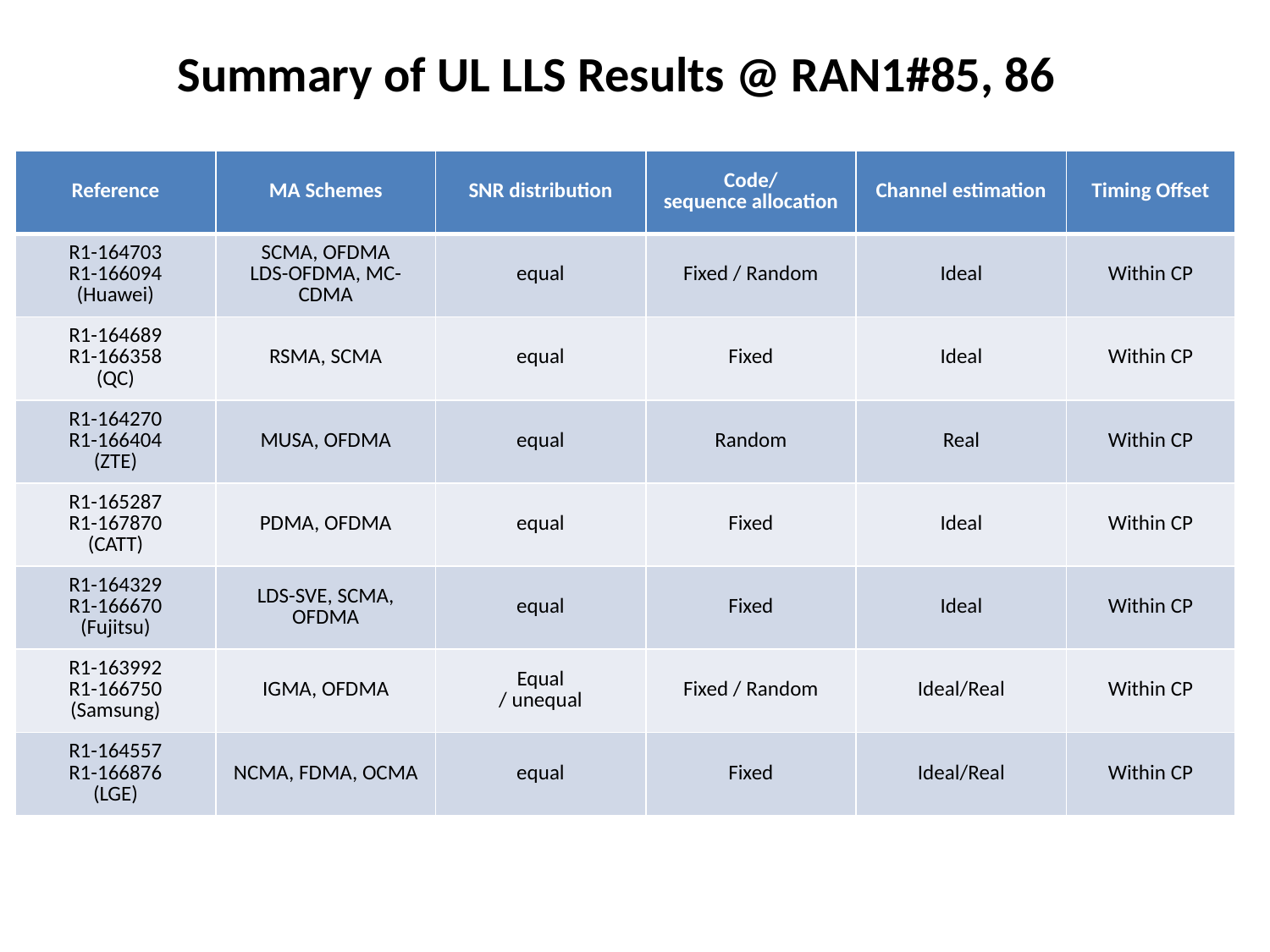

Summary of UL LLS Results @ RAN1#85, 86
| Reference | MA Schemes | SNR distribution | Code/ sequence allocation | Channel estimation | Timing Offset |
| --- | --- | --- | --- | --- | --- |
| R1-164703 R1-166094 (Huawei) | SCMA, OFDMA LDS-OFDMA, MC-CDMA | equal | Fixed / Random | Ideal | Within CP |
| R1-164689 R1-166358 (QC) | RSMA, SCMA | equal | Fixed | Ideal | Within CP |
| R1-164270 R1-166404 (ZTE) | MUSA, OFDMA | equal | Random | Real | Within CP |
| R1-165287 R1-167870 (CATT) | PDMA, OFDMA | equal | Fixed | Ideal | Within CP |
| R1-164329 R1-166670 (Fujitsu) | LDS-SVE, SCMA, OFDMA | equal | Fixed | Ideal | Within CP |
| R1-163992 R1-166750 (Samsung) | IGMA, OFDMA | Equal / unequal | Fixed / Random | Ideal/Real | Within CP |
| R1-164557 R1-166876 (LGE) | NCMA, FDMA, OCMA | equal | Fixed | Ideal/Real | Within CP |